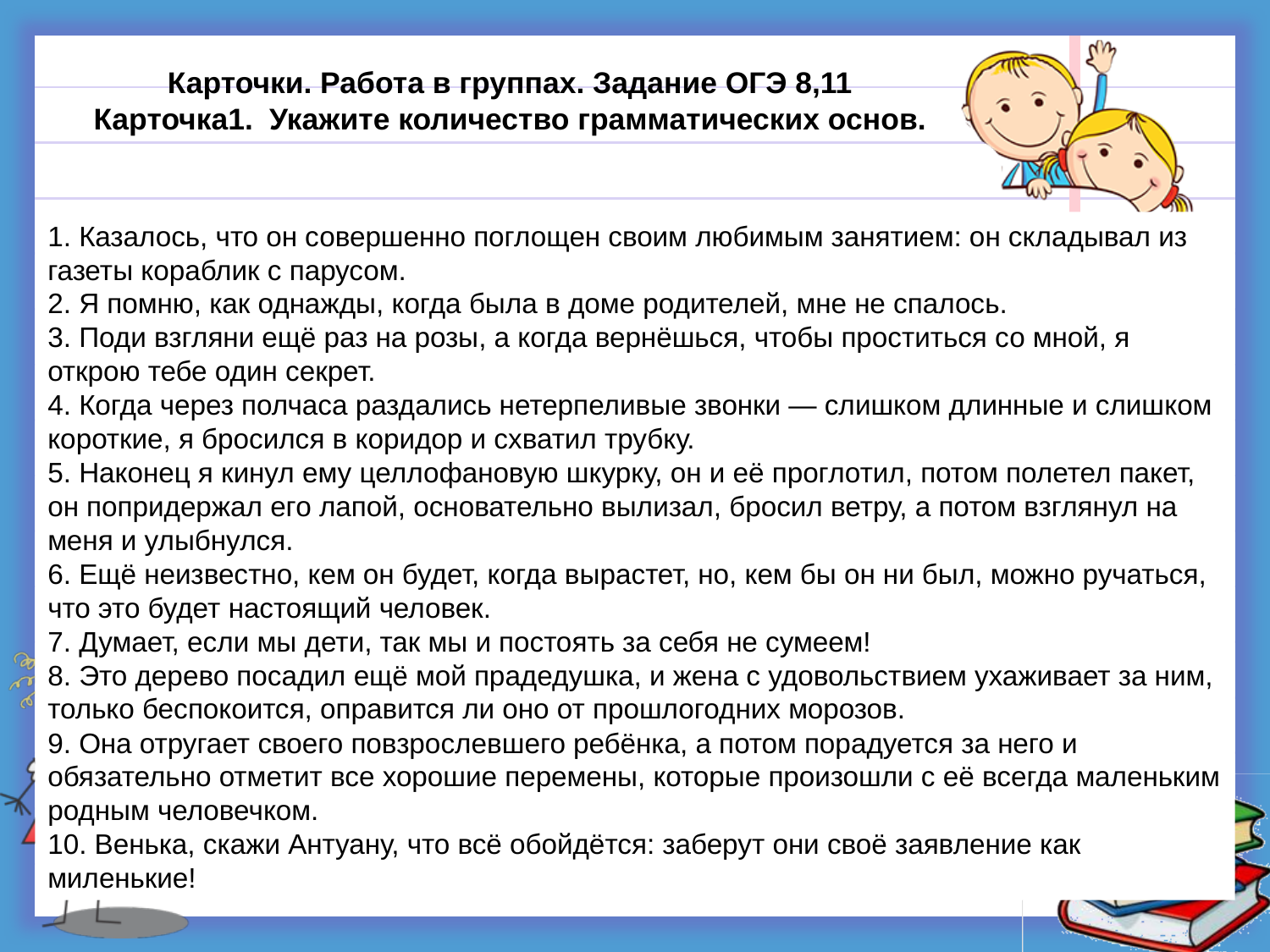

# Карточки. Работа в группах. Задание ОГЭ 8,11 Карточка1.  Укажите количество грамматических основ.
1. Казалось, что он совершенно поглощен своим любимым занятием: он складывал из газеты кораблик с парусом.
2. Я помню, как однажды, когда была в доме родителей, мне не спалось.
3. Поди взгляни ещё раз на розы, а когда вернёшься, чтобы проститься со мной, я открою тебе один секрет.
4. Когда через полчаса раздались нетерпеливые звонки — слишком длинные и слишком короткие, я бросился в коридор и схватил трубку.
5. Наконец я кинул ему целлофановую шкурку, он и её проглотил, потом полетел пакет, он попридержал его лапой, основательно вылизал, бросил ветру, а потом взглянул на меня и улыбнулся.
6. Ещё неизвестно, кем он будет, когда вырастет, но, кем бы он ни был, можно ручаться, что это будет настоящий человек.
7. Думает, если мы дети, так мы и постоять за себя не сумеем!
8. Это дерево посадил ещё мой прадедушка, и жена с удовольствием ухаживает за ним, только беспокоится, оправится ли оно от прошлогодних морозов.
9. Она отругает своего повзрослевшего ребёнка, а потом порадуется за него и обязательно отметит все хорошие перемены, которые произошли с её всегда маленьким родным человечком.
10. Венька, скажи Антуану, что всё обойдётся: заберут они своё заявление как миленькие!